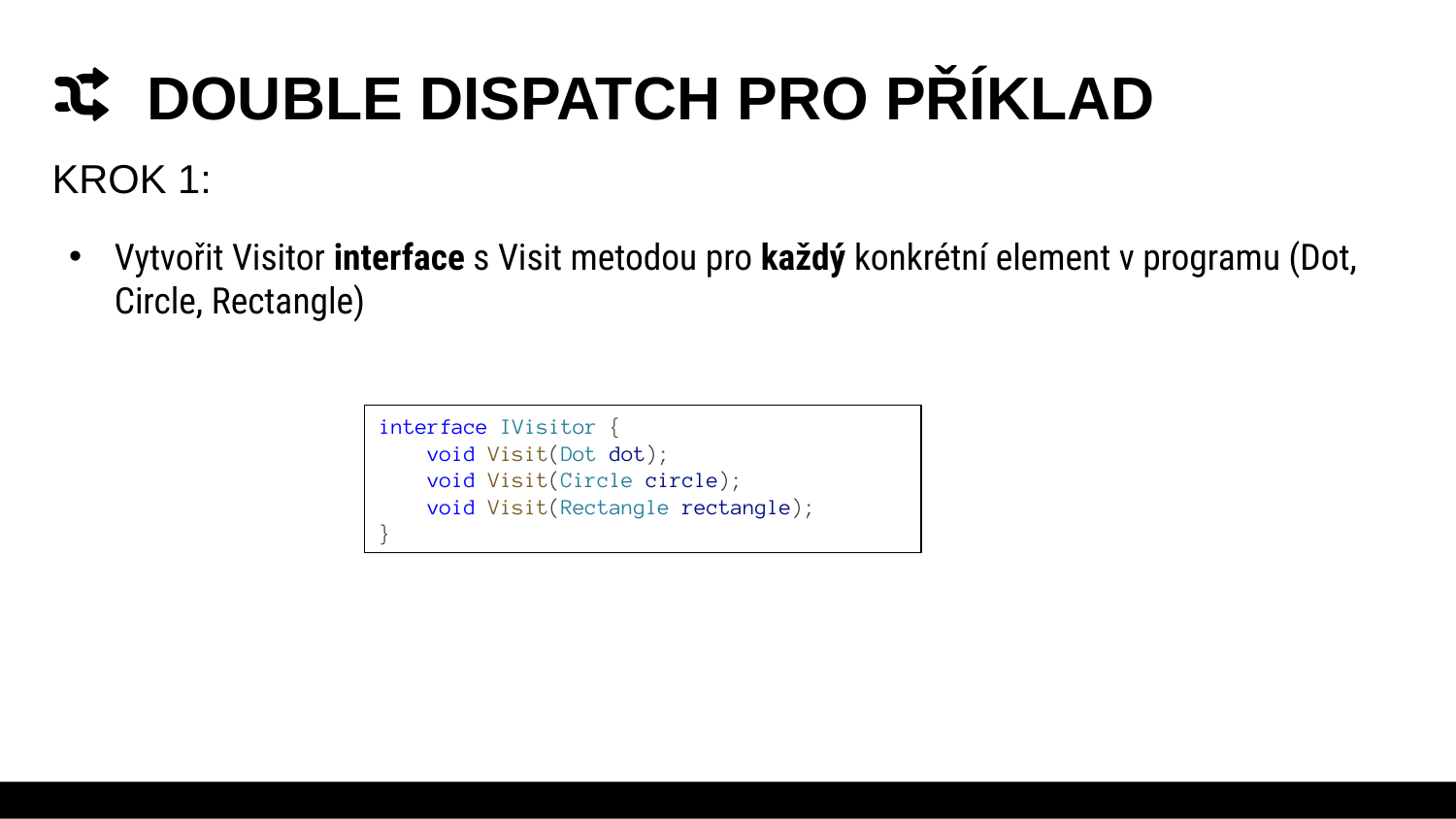

# DOUBLE DISPATCH PRO PŘÍKLAD

KROK 1:
Vytvořit Visitor interface s Visit metodou pro každý konkrétní element v programu (Dot, Circle, Rectangle)
interface IVisitor {
    void Visit(Dot dot);
    void Visit(Circle circle);
    void Visit(Rectangle rectangle);
}